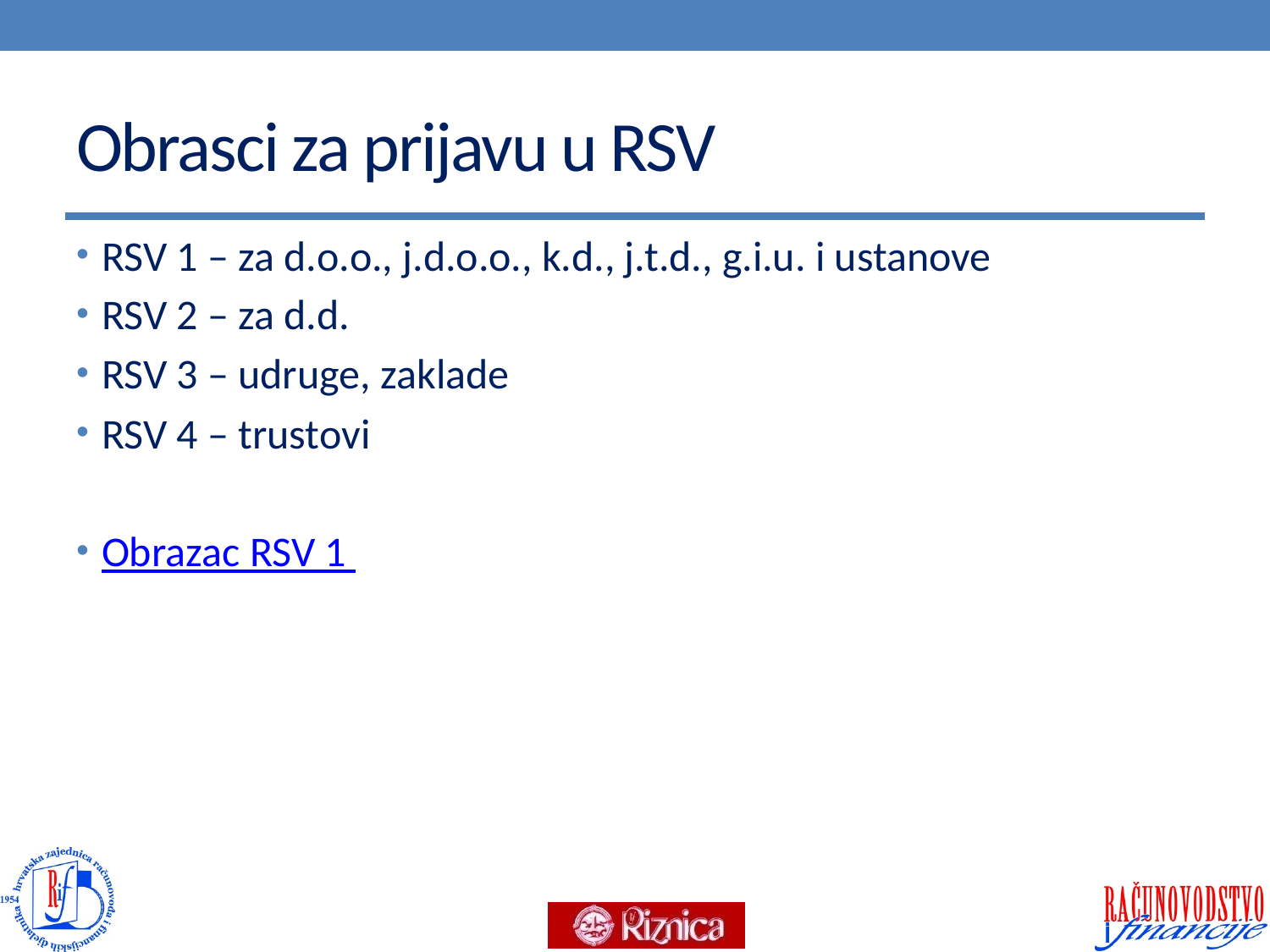

# Obrasci za prijavu u RSV
RSV 1 – za d.o.o., j.d.o.o., k.d., j.t.d., g.i.u. i ustanove
RSV 2 – za d.d.
RSV 3 – udruge, zaklade
RSV 4 – trustovi

Obrazac RSV 1